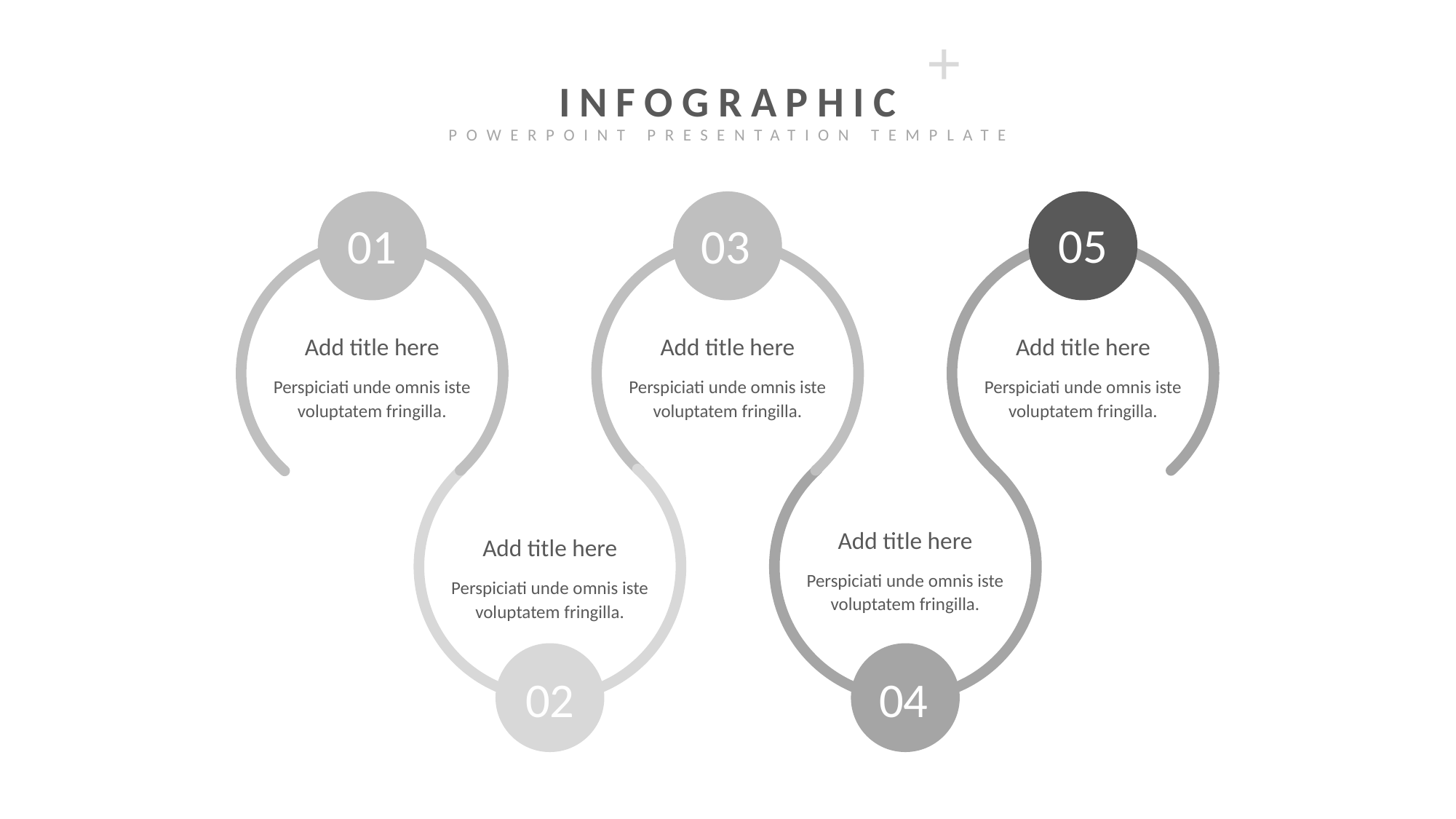

+
INFOGRAPHIC
POWERPOINT PRESENTATION TEMPLATE

05
01
03

Add title here
Add title here
Add title here
Perspiciati unde omnis iste voluptatem fringilla.
Perspiciati unde omnis iste voluptatem fringilla.
Perspiciati unde omnis iste voluptatem fringilla.

Add title here
Add title here
Perspiciati unde omnis iste voluptatem fringilla.
Perspiciati unde omnis iste voluptatem fringilla.

02
04